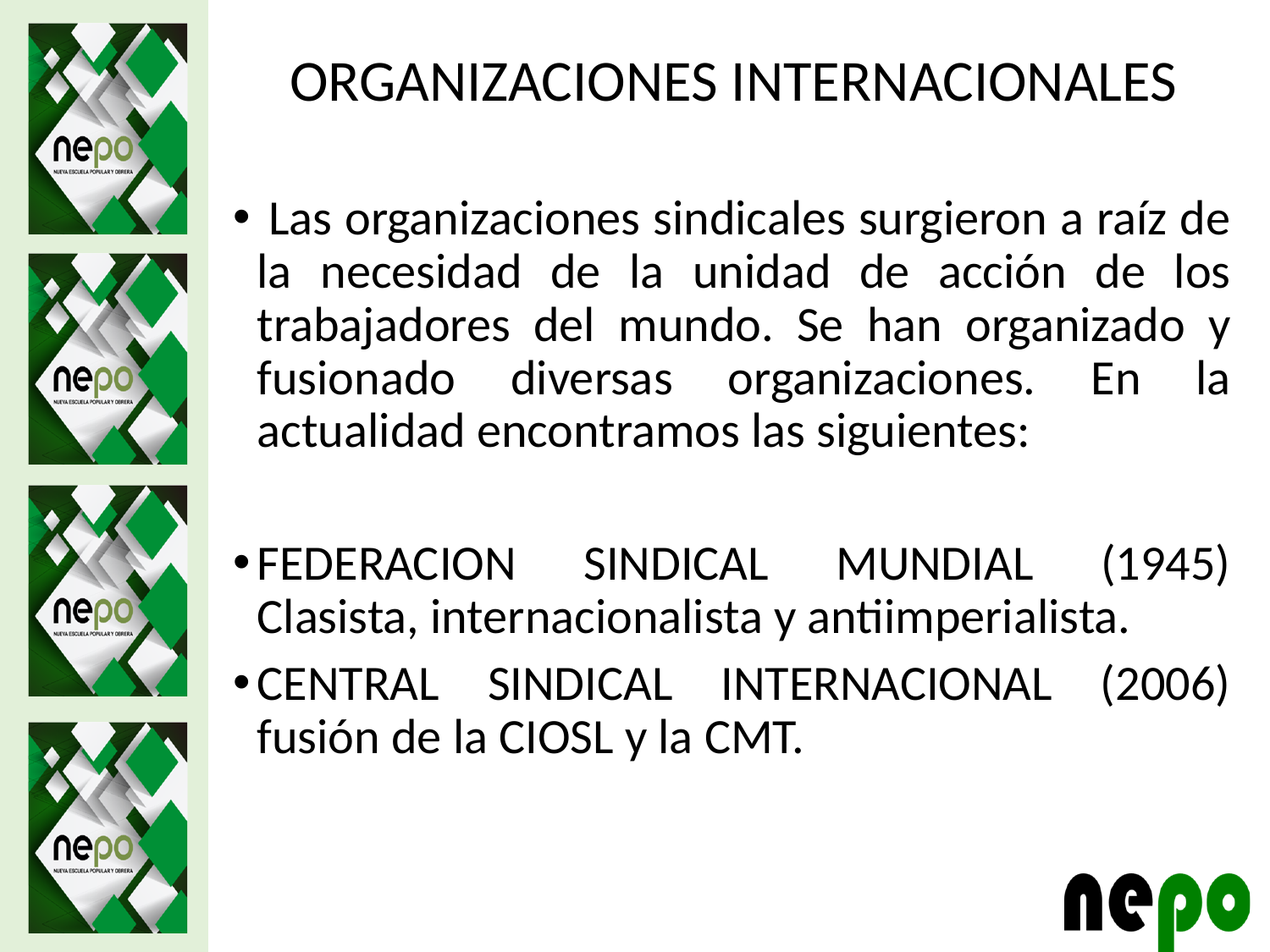

# ORGANIZACIONES INTERNACIONALES
 Las organizaciones sindicales surgieron a raíz de la necesidad de la unidad de acción de los trabajadores del mundo. Se han organizado y fusionado diversas organizaciones. En la actualidad encontramos las siguientes:

FEDERACION SINDICAL MUNDIAL (1945) Clasista, internacionalista y antiimperialista.
CENTRAL SINDICAL INTERNACIONAL (2006) fusión de la CIOSL y la CMT.